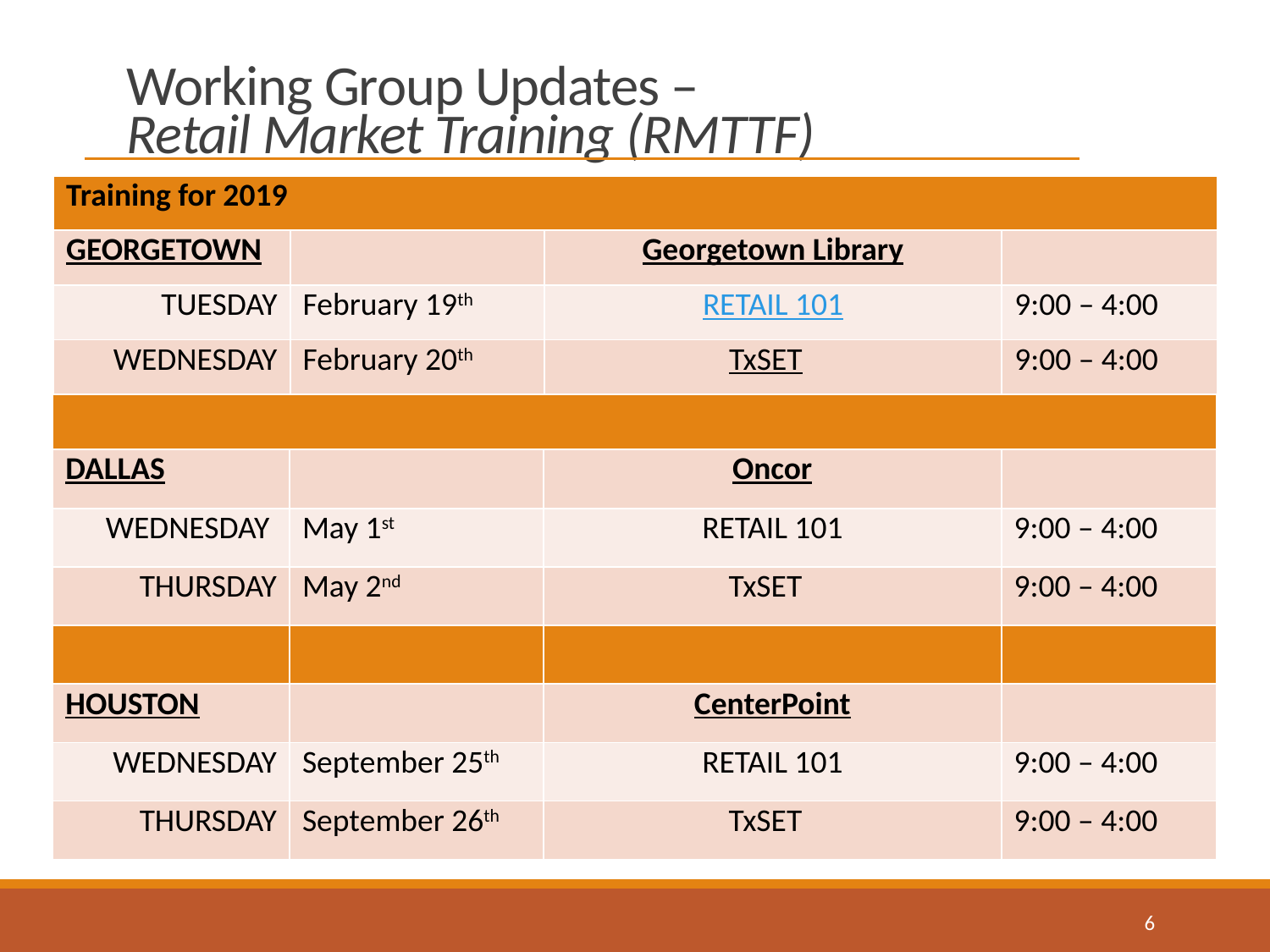

Working Group Updates –
Retail Market Training (RMTTF)
| Training for 2019 |  |  |  |
| --- | --- | --- | --- |
| GEORGETOWN |  | Georgetown Library |  |
| TUESDAY | February 19th | RETAIL 101 | 9:00 – 4:00 |
| WEDNESDAY | February 20th | TxSET | 9:00 – 4:00 |
|  |  |  |  |
| --- | --- | --- | --- |
| DALLAS |  | Oncor |  |
| WEDNESDAY | May 1st | RETAIL 101 | 9:00 – 4:00 |
| THURSDAY | May 2nd | TxSET | 9:00 – 4:00 |
|  |  |  |  |
| HOUSTON |  | CenterPoint |  |
| WEDNESDAY | September 25th | RETAIL 101 | 9:00 – 4:00 |
| THURSDAY | September 26th | TxSET | 9:00 – 4:00 |
6